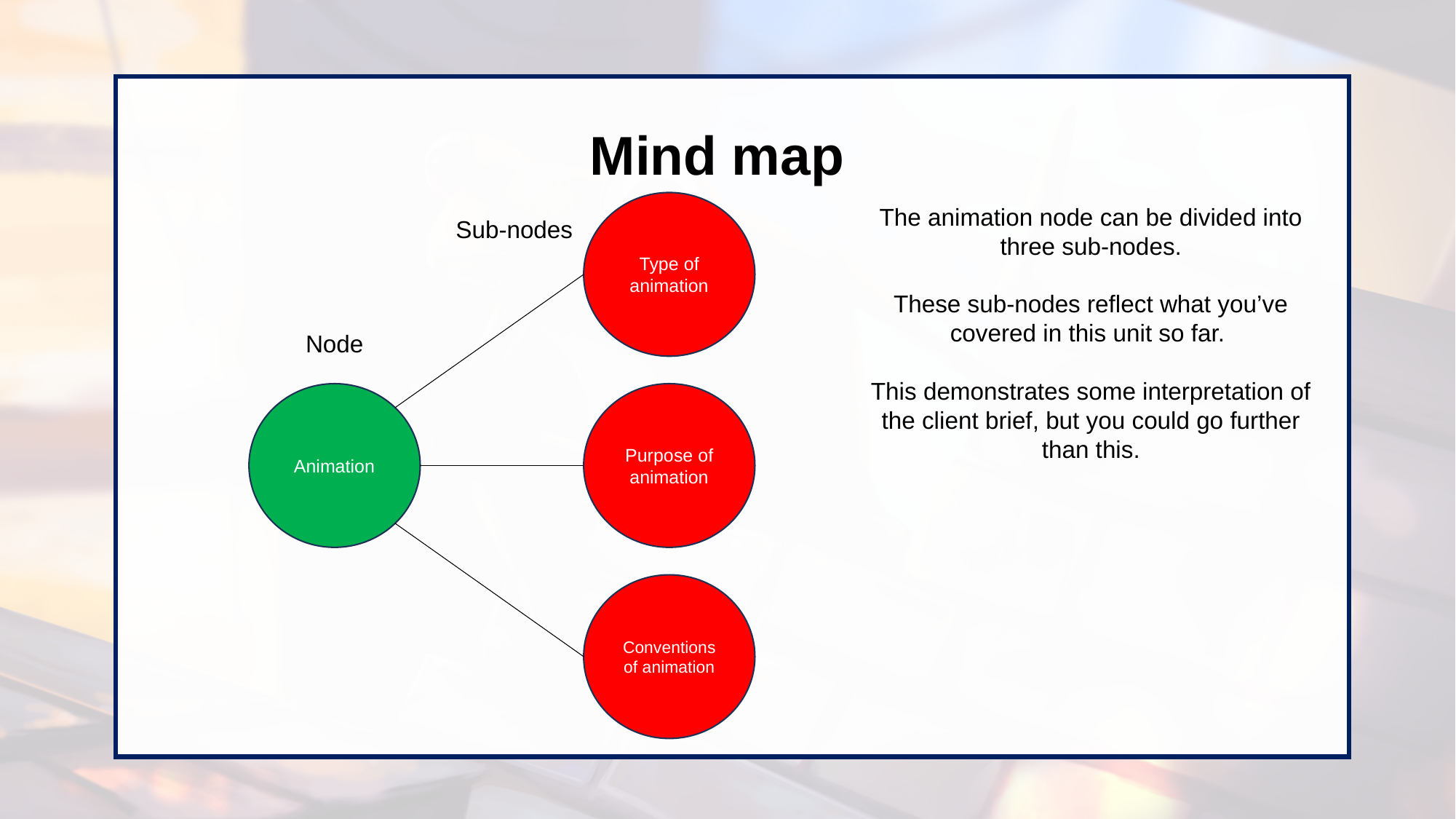

Mind map
Type of animation
The animation node can be divided into three sub-nodes.

These sub-nodes reflect what you’ve covered in this unit so far.

This demonstrates some interpretation of the client brief, but you could go further than this.

Sub-nodes
Node
Animation
Purpose of animation
Conventions of animation